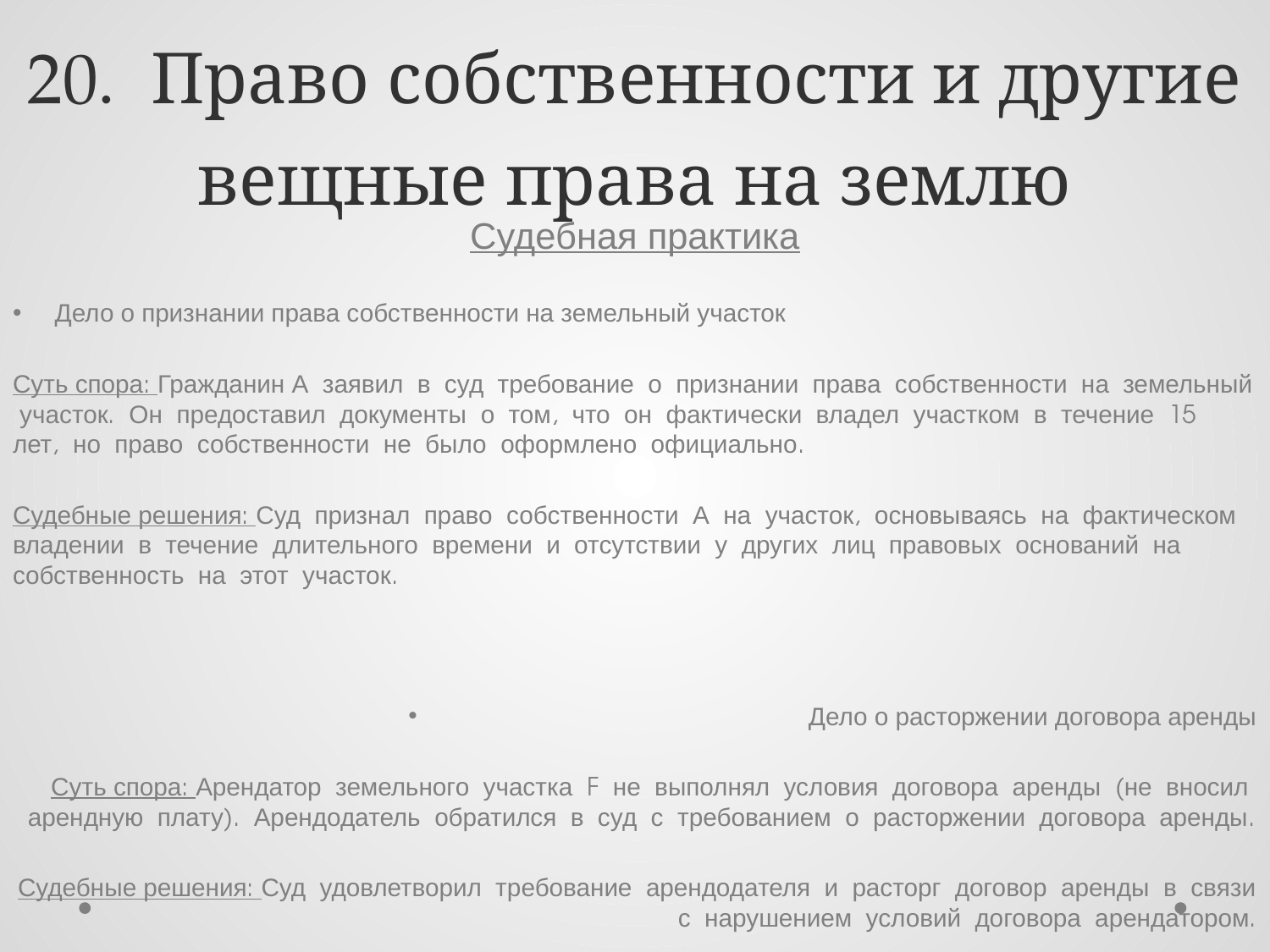

# 20.  Право собственности и другие вещные права на землю
Судебная практика

Дело о признании права собственности на земельный участок

Суть спора: Гражданин А  заявил  в  суд  требование  о  признании  права  собственности  на  земельный  участок.  Он  предоставил  документы  о  том,  что  он  фактически  владел  участком  в  течение  15  лет,  но  право  собственности  не  было  оформлено  официально.

Судебные решения: Суд  признал  право  собственности  А  на  участок,  основываясь  на  фактическом  владении  в  течение  длительного  времени  и  отсутствии  у  других  лиц  правовых  оснований  на  собственность  на  этот  участок.

Дело о расторжении договора аренды

Суть спора: Арендатор  земельного  участка  F  не  выполнял  условия  договора  аренды  (не  вносил  арендную  плату).  Арендодатель  обратился  в  суд  с  требованием  о  расторжении  договора  аренды.

Судебные решения: Суд  удовлетворил  требование  арендодателя  и  расторг  договор  аренды  в  связи  с  нарушением  условий  договора  арендатором.